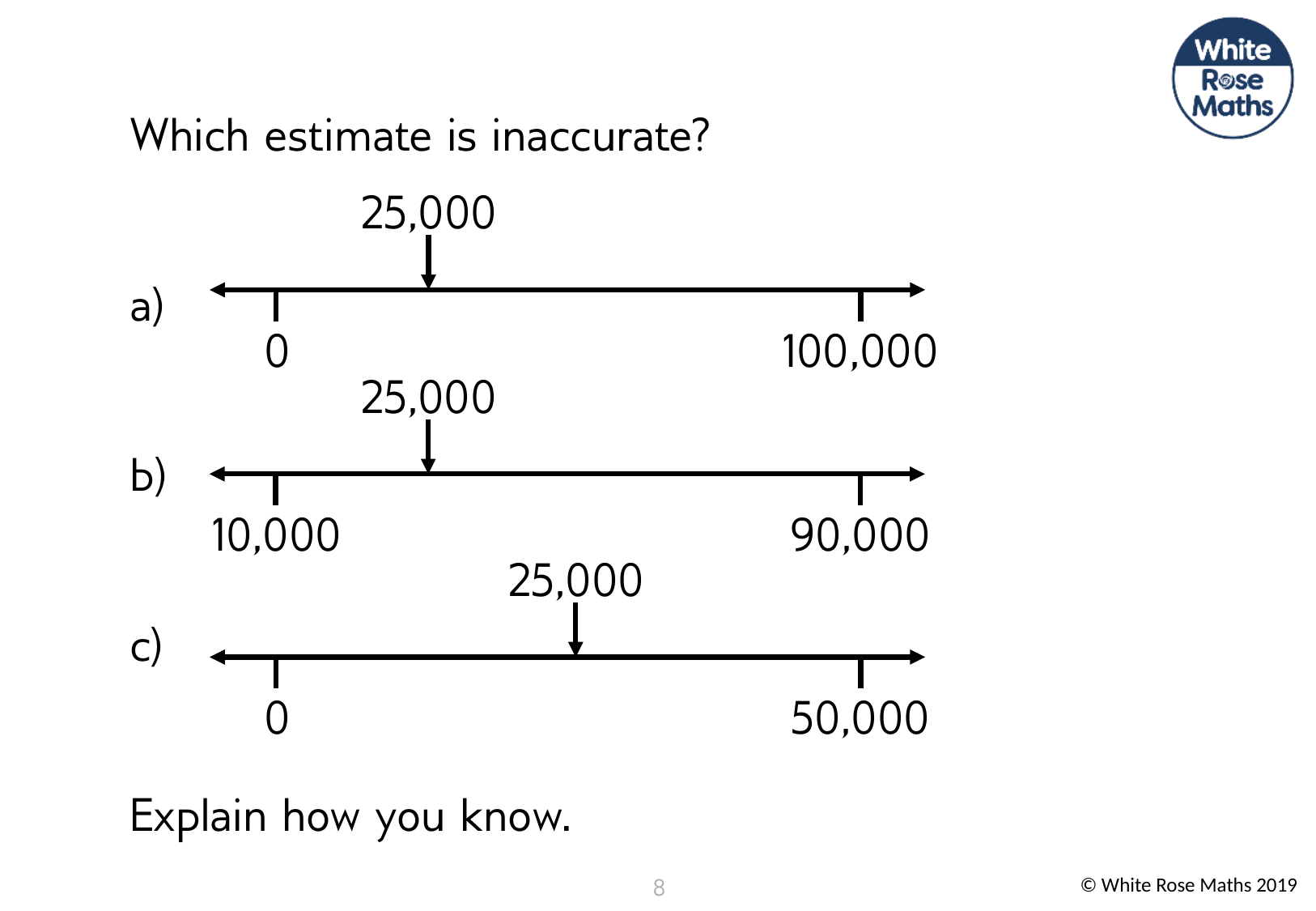

Which estimate is inaccurate?

a)

b)

c)

Explain how you know.
25,000
0
100,000
25,000
10,000
90,000
25,000
0
50,000
8